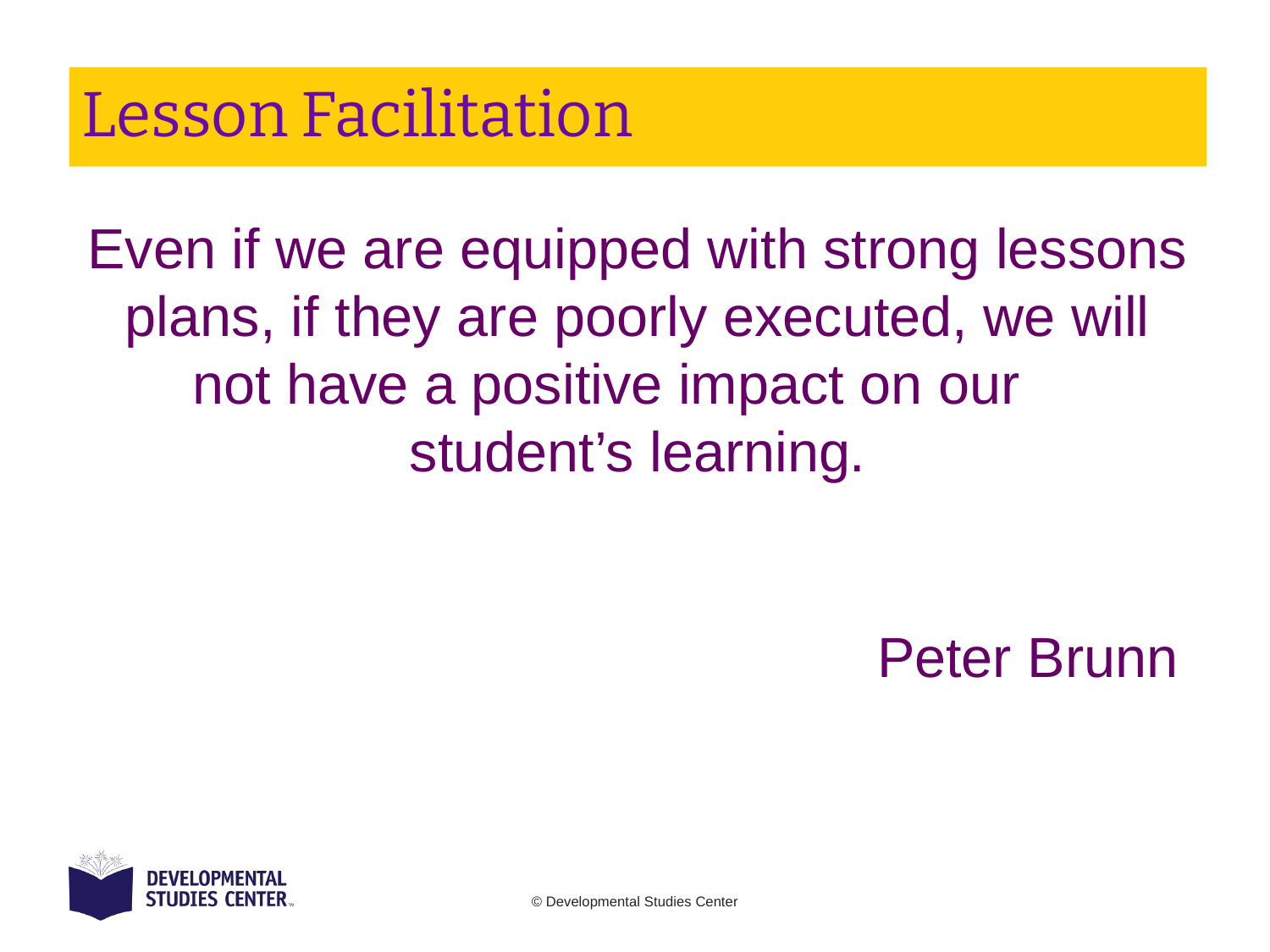

# Lesson Facilitation
Even if we are equipped with strong lessons plans, if they are poorly executed, we will not have a positive impact on our     student’s learning.

Peter Brunn